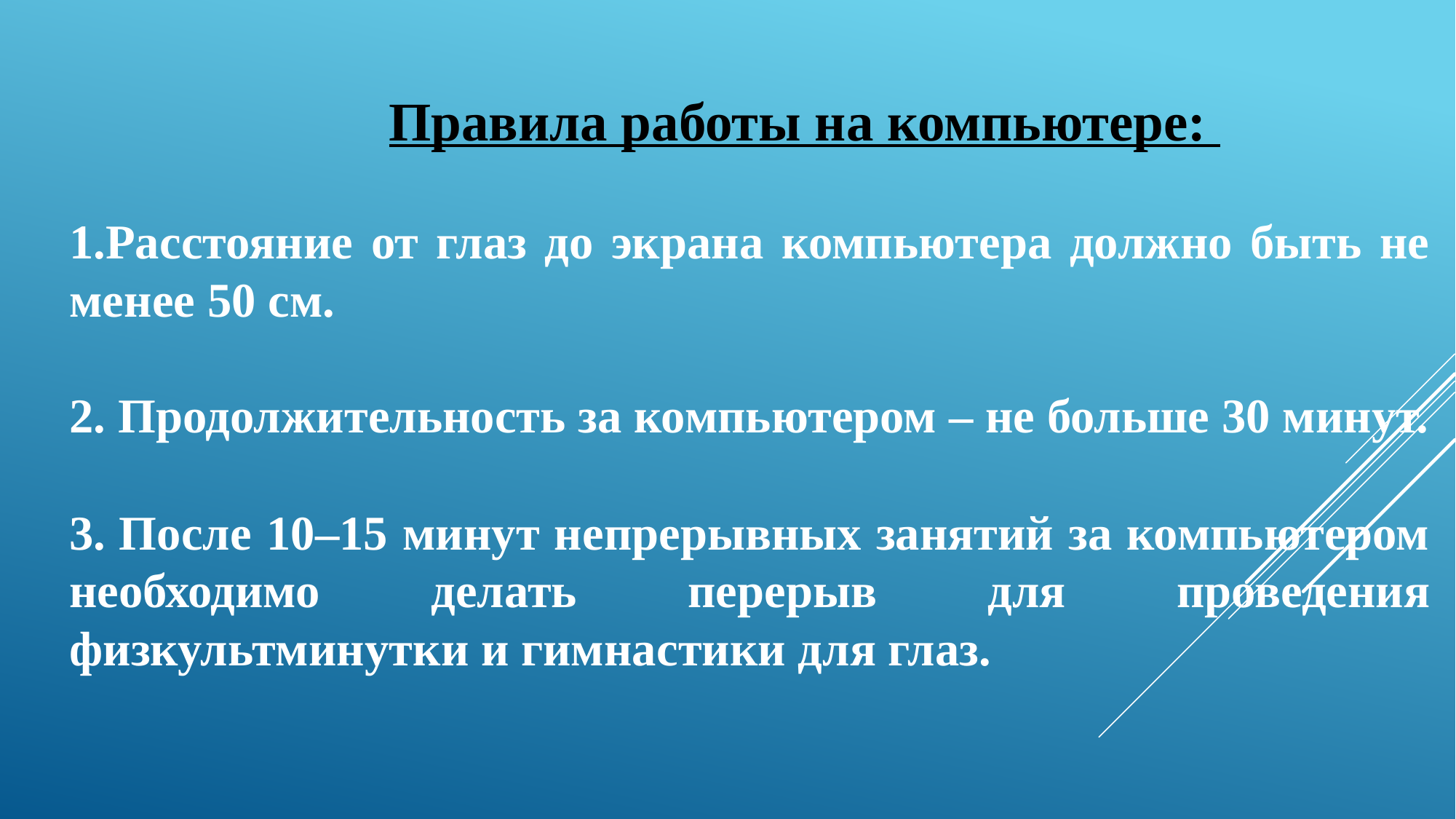

Правила работы на компьютере:

Расстояние от глаз до экрана компьютера должно быть не менее 50 см.

2. Продолжительность за компьютером – не больше 30 минут.

3. После 10–15 минут непрерывных занятий за компьютером необходимо делать перерыв для проведения физкультминутки и гимнастики для глаз.